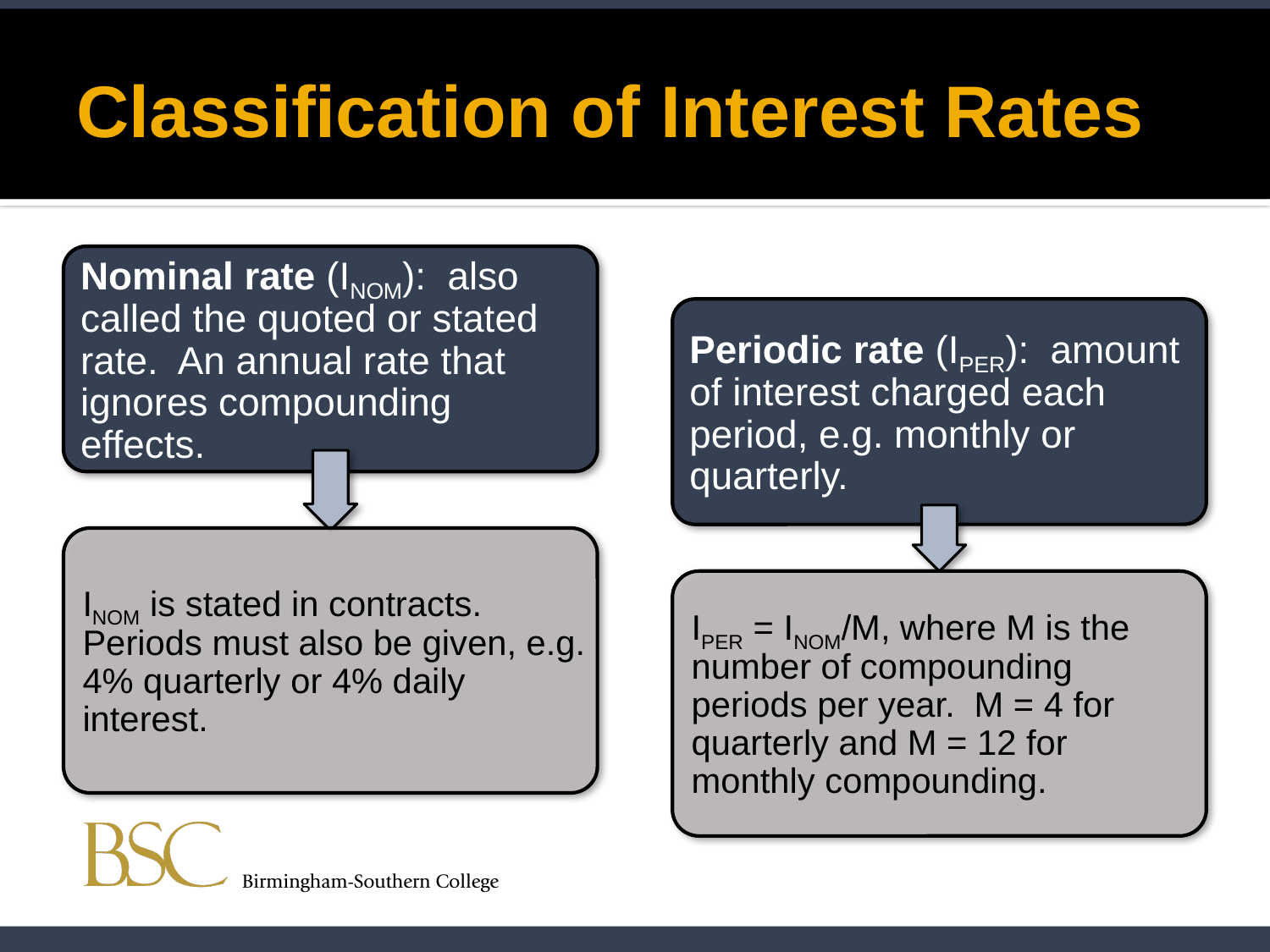

# Classification of Interest Rates
Nominal rate (INOM):  also called the quoted or stated rate.  An annual rate that ignores compounding effects.
INOM is stated in contracts.  Periods must also be given, e.g. 4% quarterly or 4% daily interest.
Periodic rate (IPER):  amount of interest charged each period, e.g. monthly or quarterly.
IPER = INOM/M, where M is the number of compounding periods per year.  M = 4 for quarterly and M = 12 for monthly compounding.